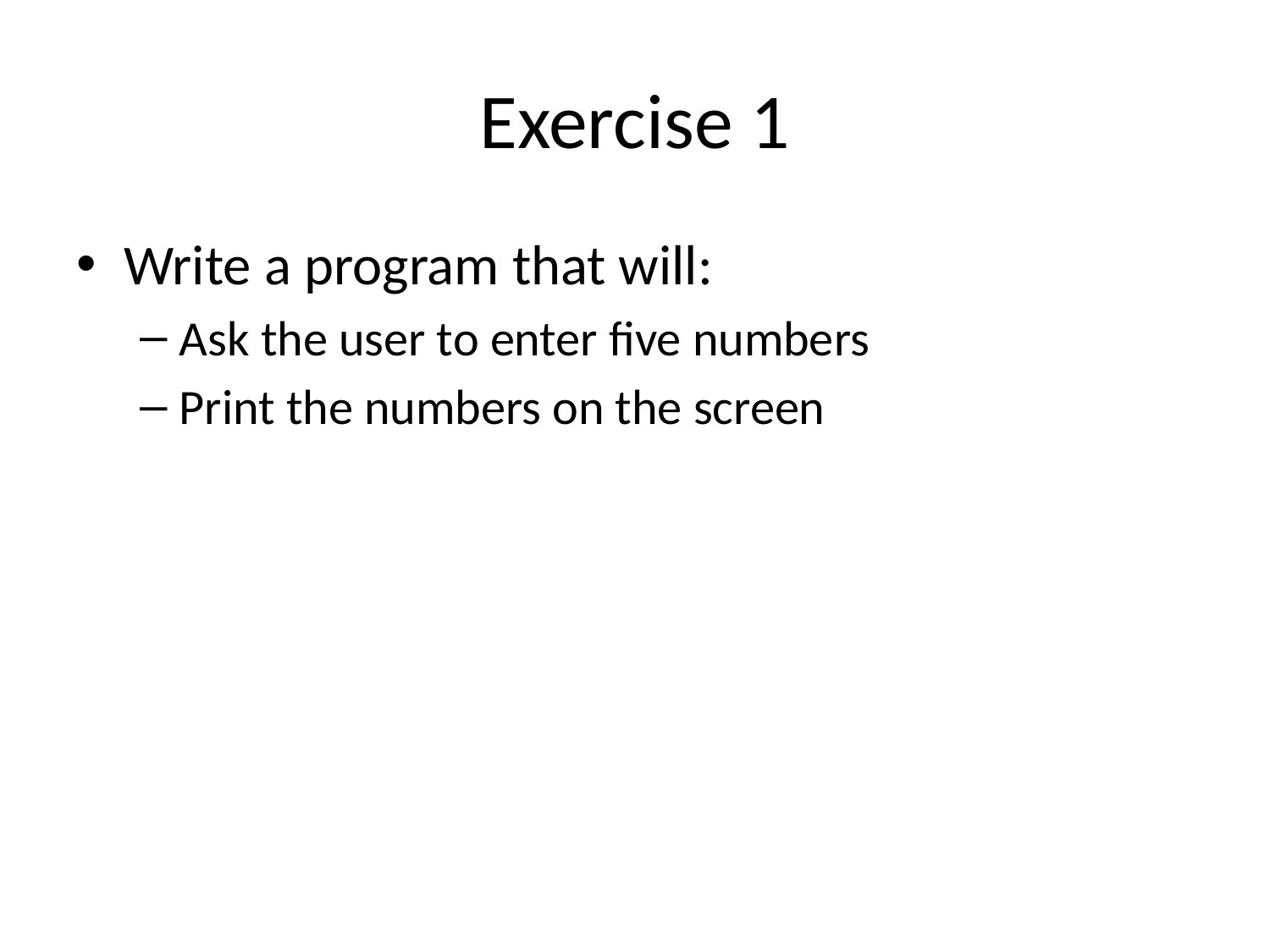

# Exercise 1
Write a program that will:
Ask the user to enter five numbers
Print the numbers on the screen